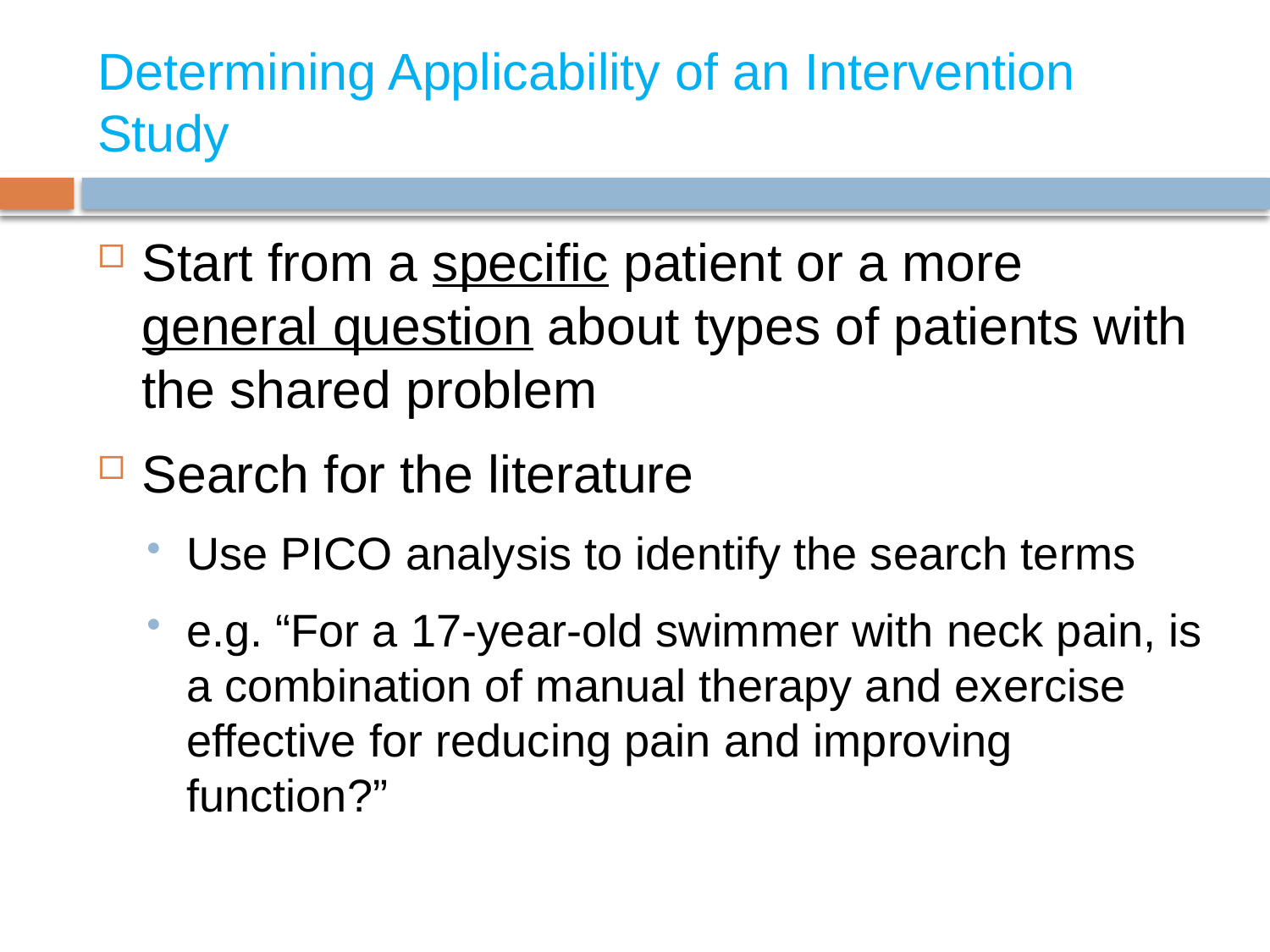

# Determining Applicability of an Intervention Study
Start from a specific patient or a more general question about types of patients with the shared problem
Search for the literature
Use PICO analysis to identify the search terms
e.g. “For a 17-year-old swimmer with neck pain, is a combination of manual therapy and exercise effective for reducing pain and improving function?”